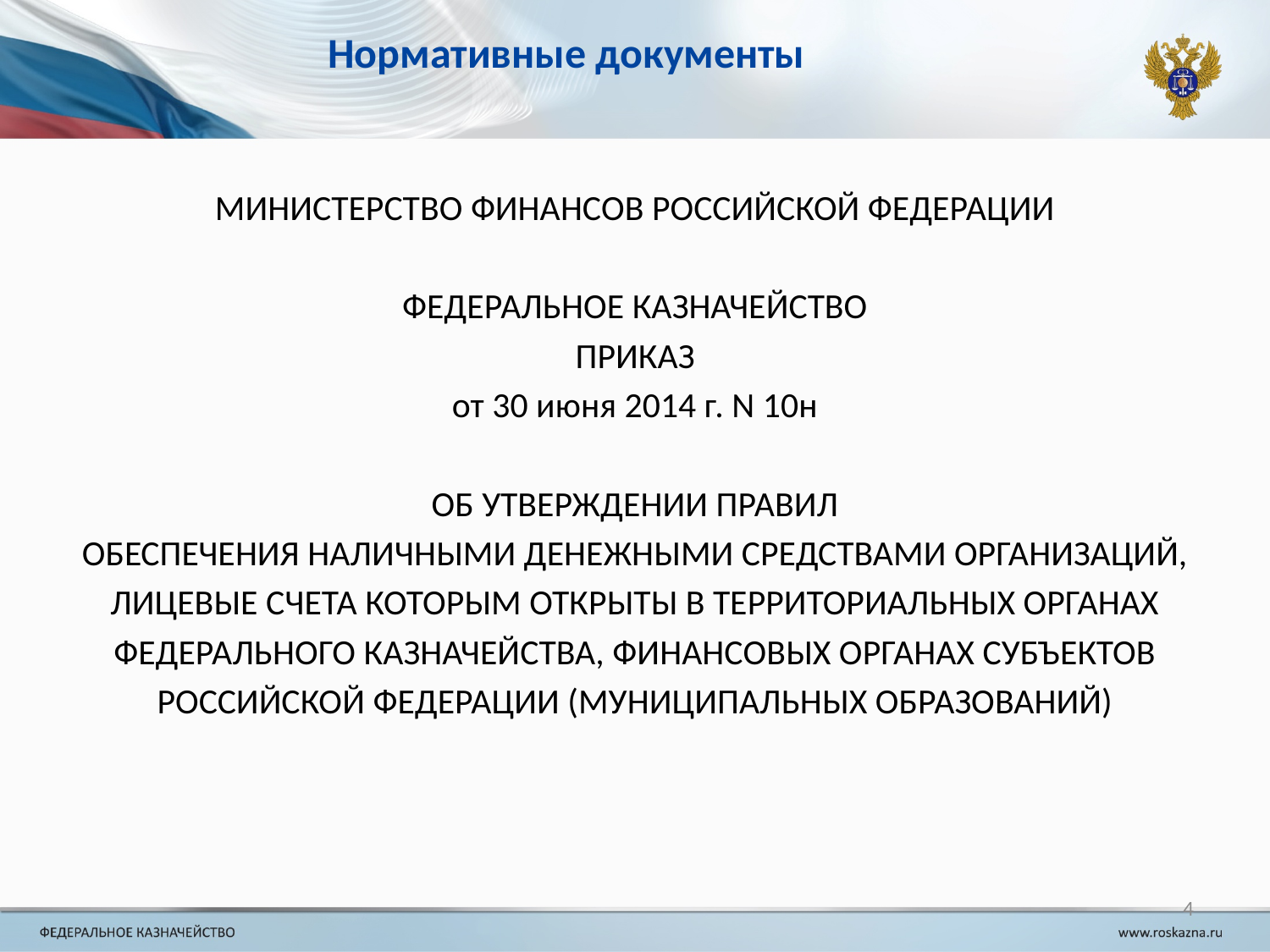

# Нормативные документы
МИНИСТЕРСТВО ФИНАНСОВ РОССИЙСКОЙ ФЕДЕРАЦИИ

ФЕДЕРАЛЬНОЕ КАЗНАЧЕЙСТВО
ПРИКАЗ
от 30 июня 2014 г. N 10н

ОБ УТВЕРЖДЕНИИ ПРАВИЛ
ОБЕСПЕЧЕНИЯ НАЛИЧНЫМИ ДЕНЕЖНЫМИ СРЕДСТВАМИ ОРГАНИЗАЦИЙ,
ЛИЦЕВЫЕ СЧЕТА КОТОРЫМ ОТКРЫТЫ В ТЕРРИТОРИАЛЬНЫХ ОРГАНАХ
ФЕДЕРАЛЬНОГО КАЗНАЧЕЙСТВА, ФИНАНСОВЫХ ОРГАНАХ СУБЪЕКТОВ
РОССИЙСКОЙ ФЕДЕРАЦИИ (МУНИЦИПАЛЬНЫХ ОБРАЗОВАНИЙ)

4